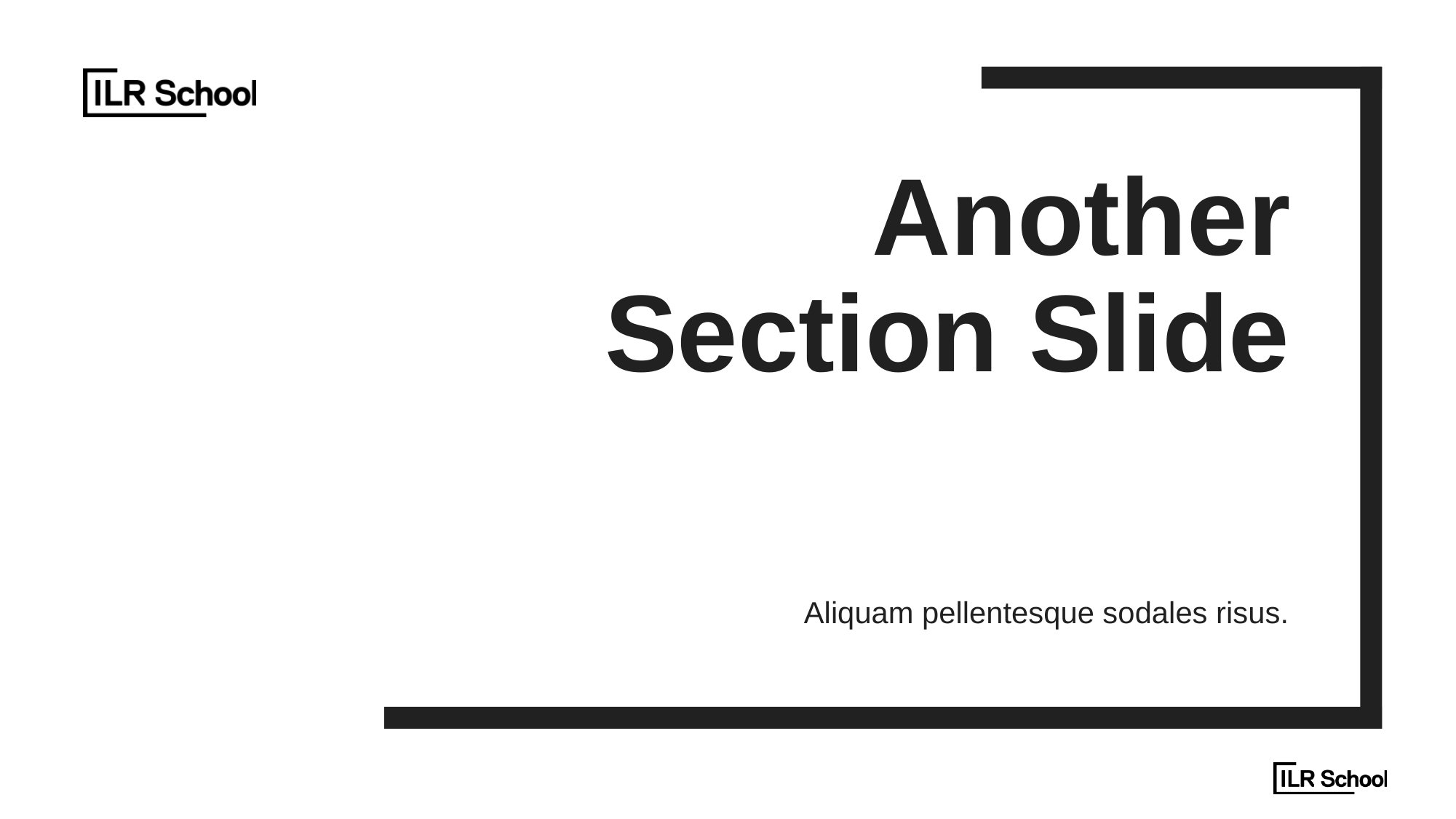

# Another Section Slide
Aliquam pellentesque sodales risus.